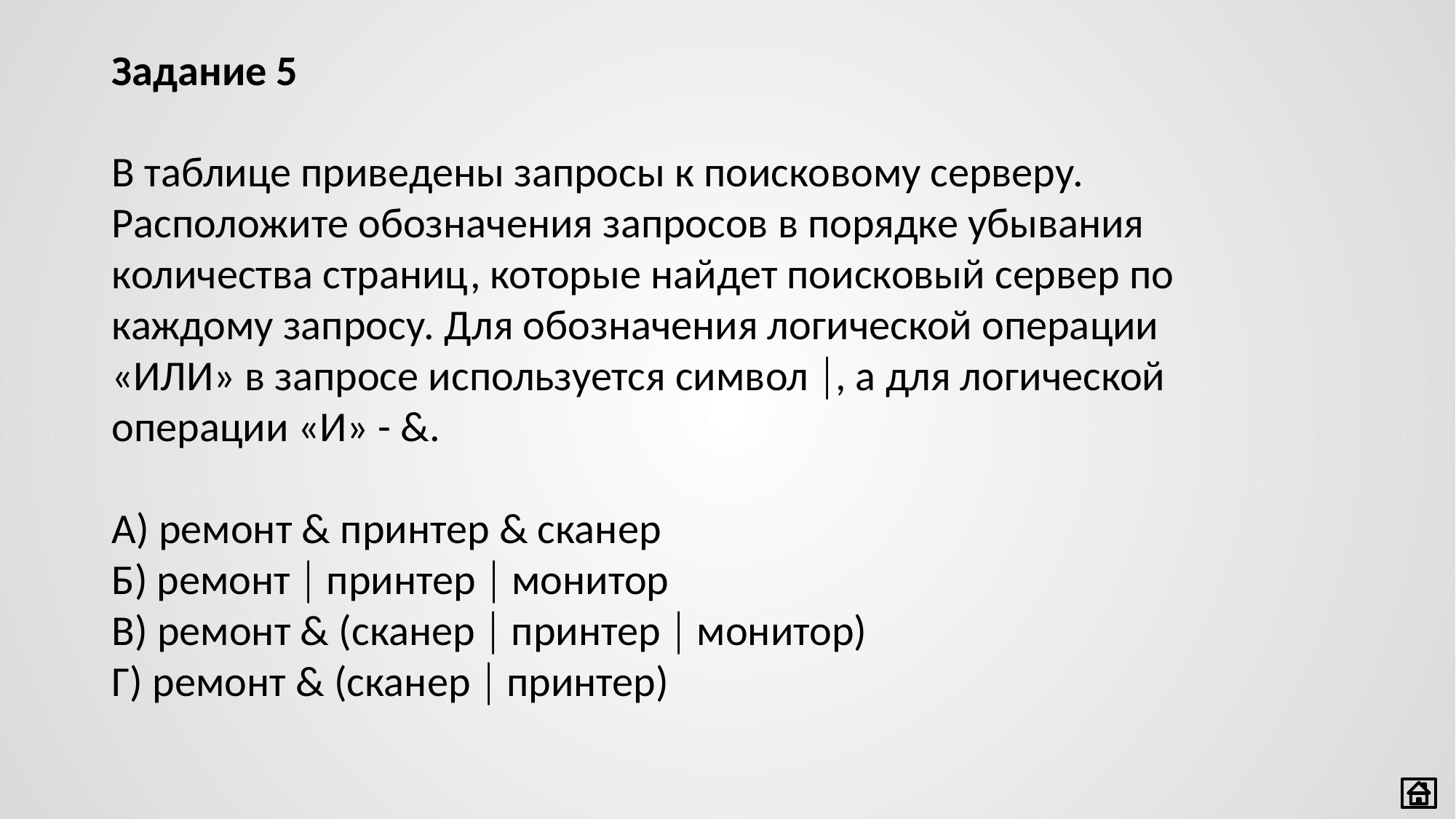

Задание 5
В таблице приведены запросы к поисковому серверу. Расположите обозначения запросов в порядке убывания количества страниц, которые найдет поисковый сервер по каждому запросу. Для обозначения логической операции «ИЛИ» в запросе используется символ |, а для логической операции «И» - &.

А) ремонт & принтер & сканер
Б) ремонт | принтер | монитор
В) ремонт & (сканер | принтер | монитор)
Г) ремонт & (сканер | принтер)